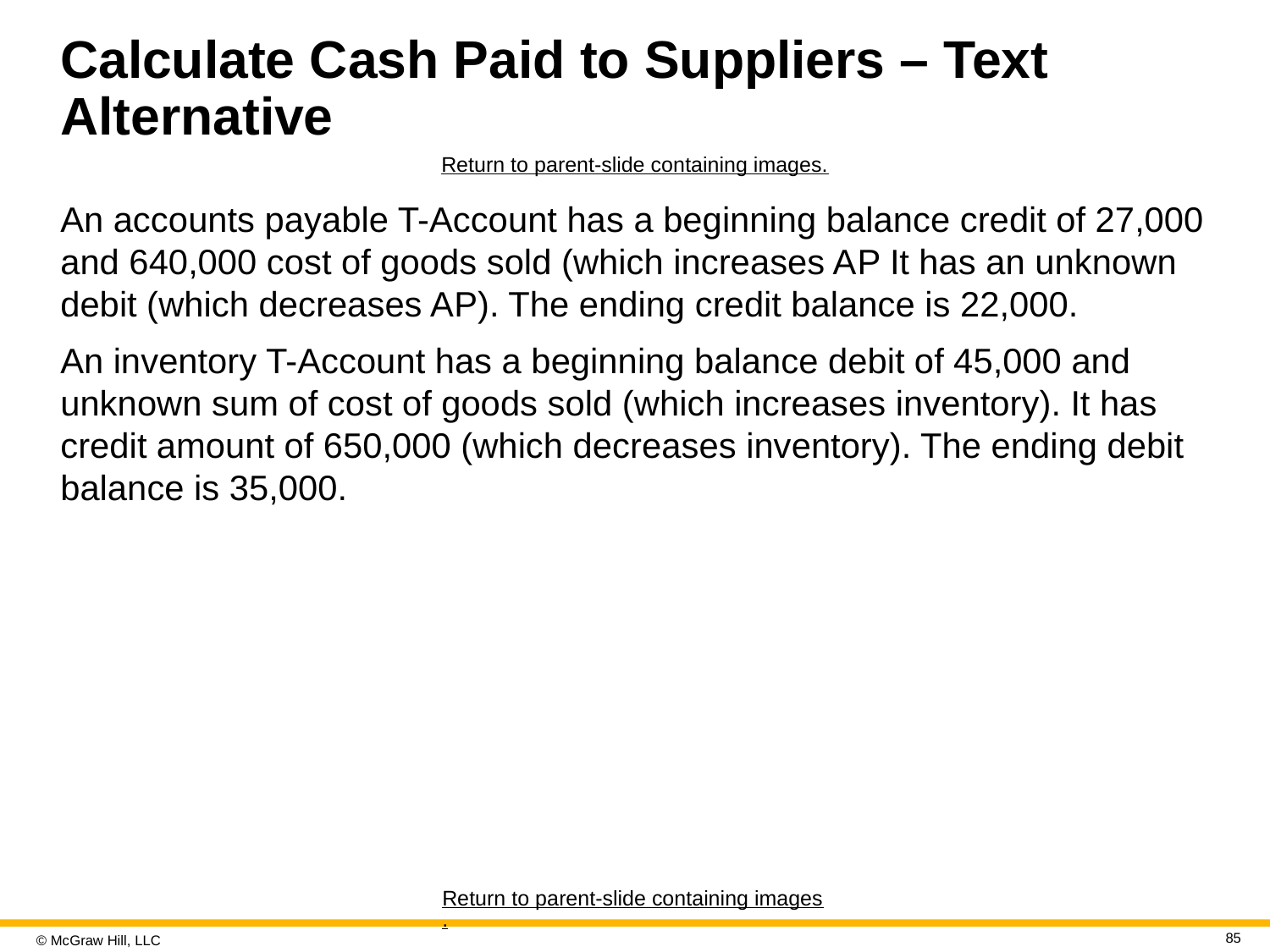

# Calculate Cash Paid to Suppliers – Text Alternative
Return to parent-slide containing images.
An accounts payable T-Account has a beginning balance credit of 27,000 and 640,000 cost of goods sold (which increases A P It has an unknown debit (which decreases A P). The ending credit balance is 22,000.
An inventory T-Account has a beginning balance debit of 45,000 and unknown sum of cost of goods sold (which increases inventory). It has credit amount of 650,000 (which decreases inventory). The ending debit balance is 35,000.
Return to parent-slide containing images.
85